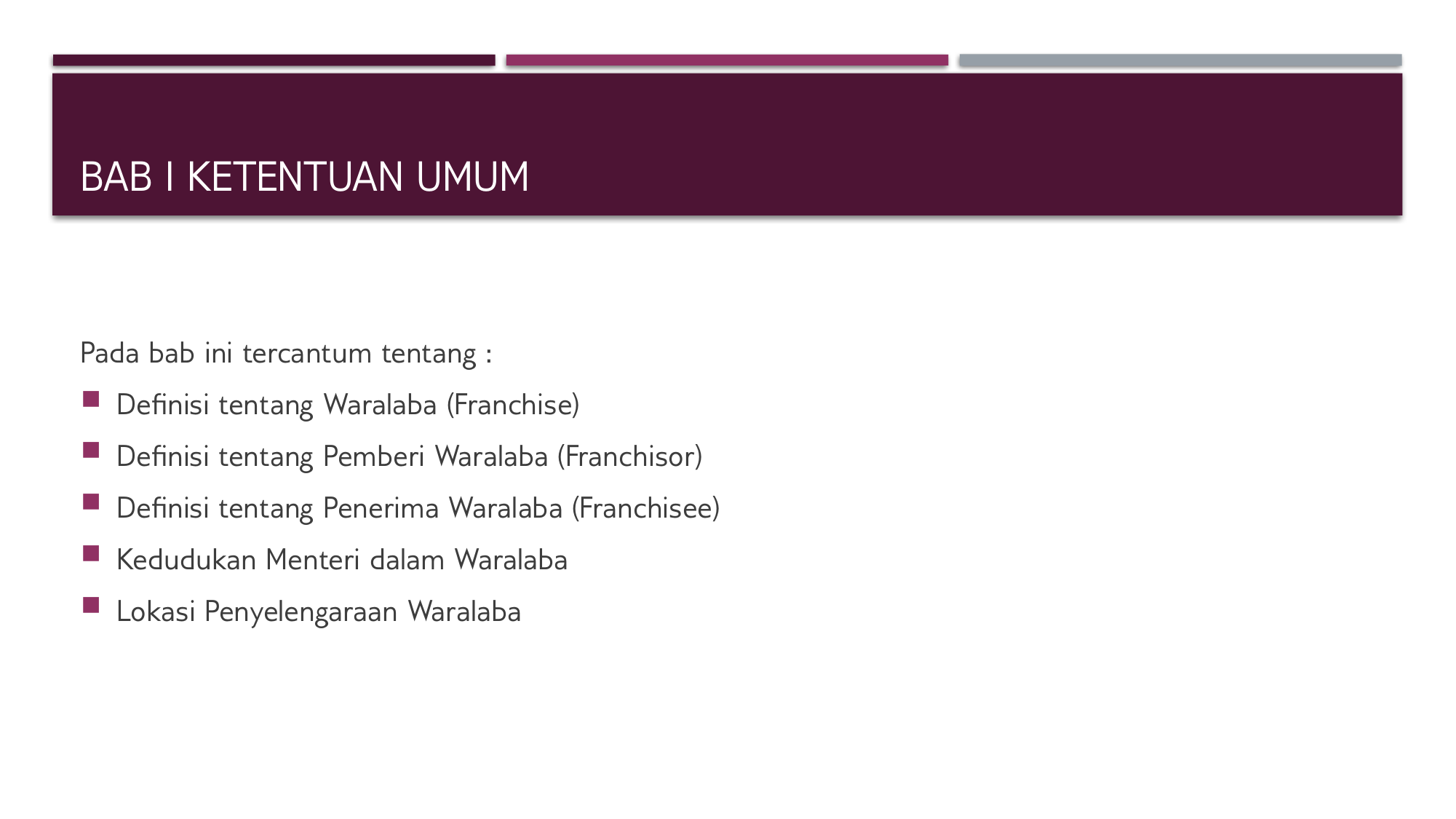

# BAB I KETENTUAN UMUM
Pada bab ini tercantum tentang :
Definisi tentang Waralaba (Franchise)
Definisi tentang Pemberi Waralaba (Franchisor)
Definisi tentang Penerima Waralaba (Franchisee)
Kedudukan Menteri dalam Waralaba
Lokasi Penyelengaraan Waralaba